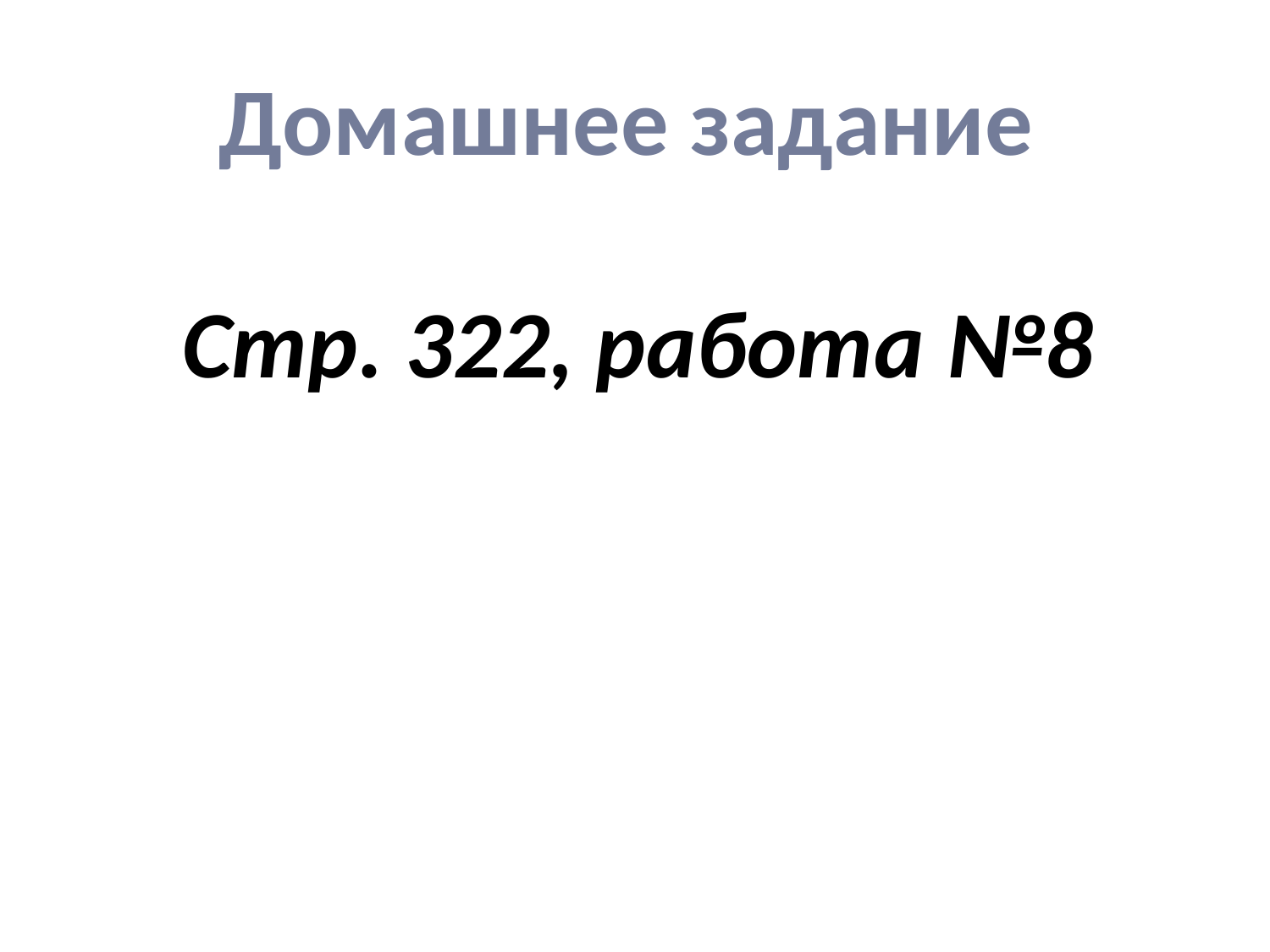

# Домашнее задание
Стр. 322, работа №8